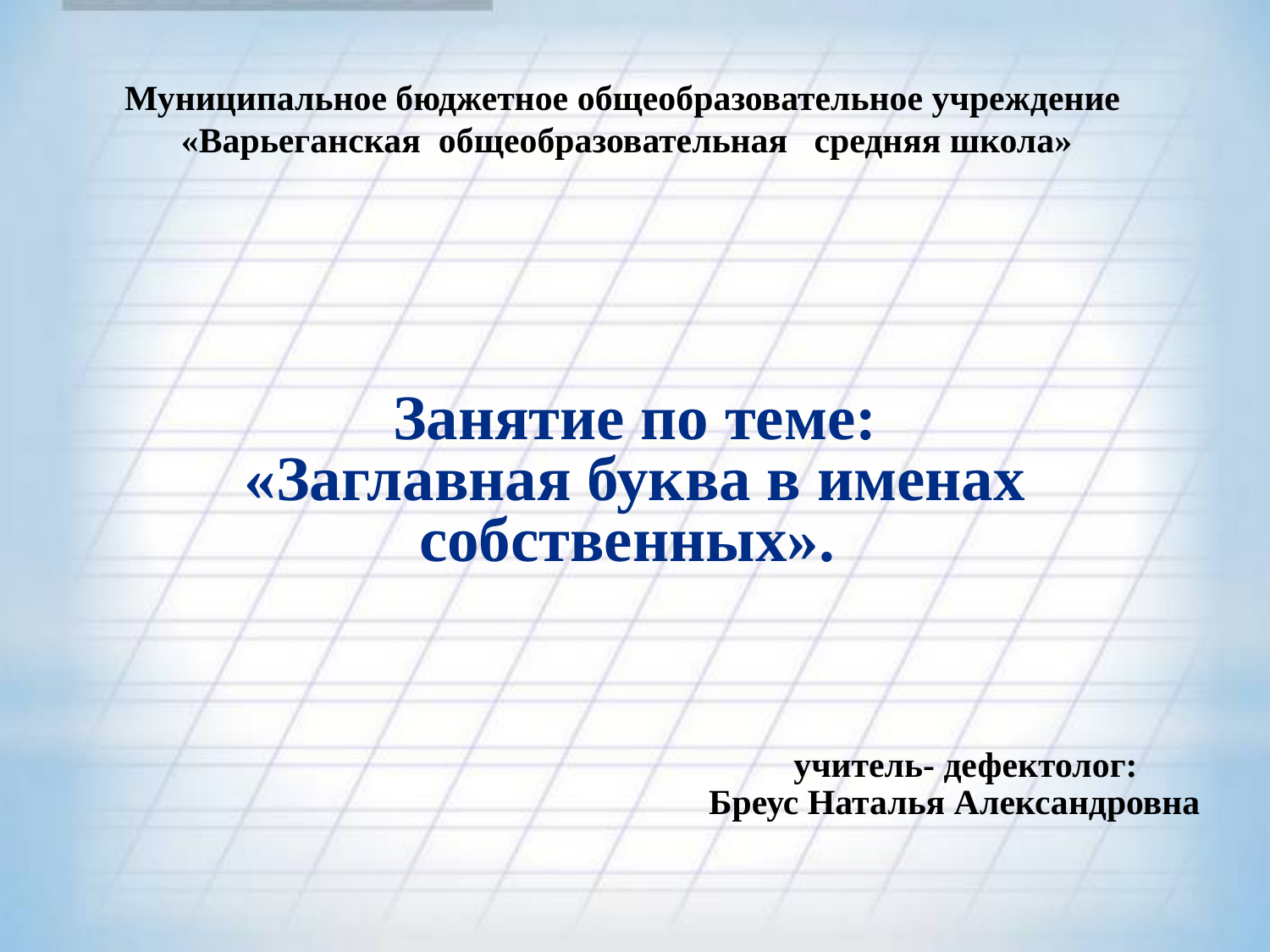

# Муниципальное бюджетное общеобразовательное учреждение «Варьеганская  общеобразовательная   средняя школа»

Занятие по теме:
«Заглавная буква в именах собственных».

учитель- дефектолог:
 Бреус Наталья Александровна